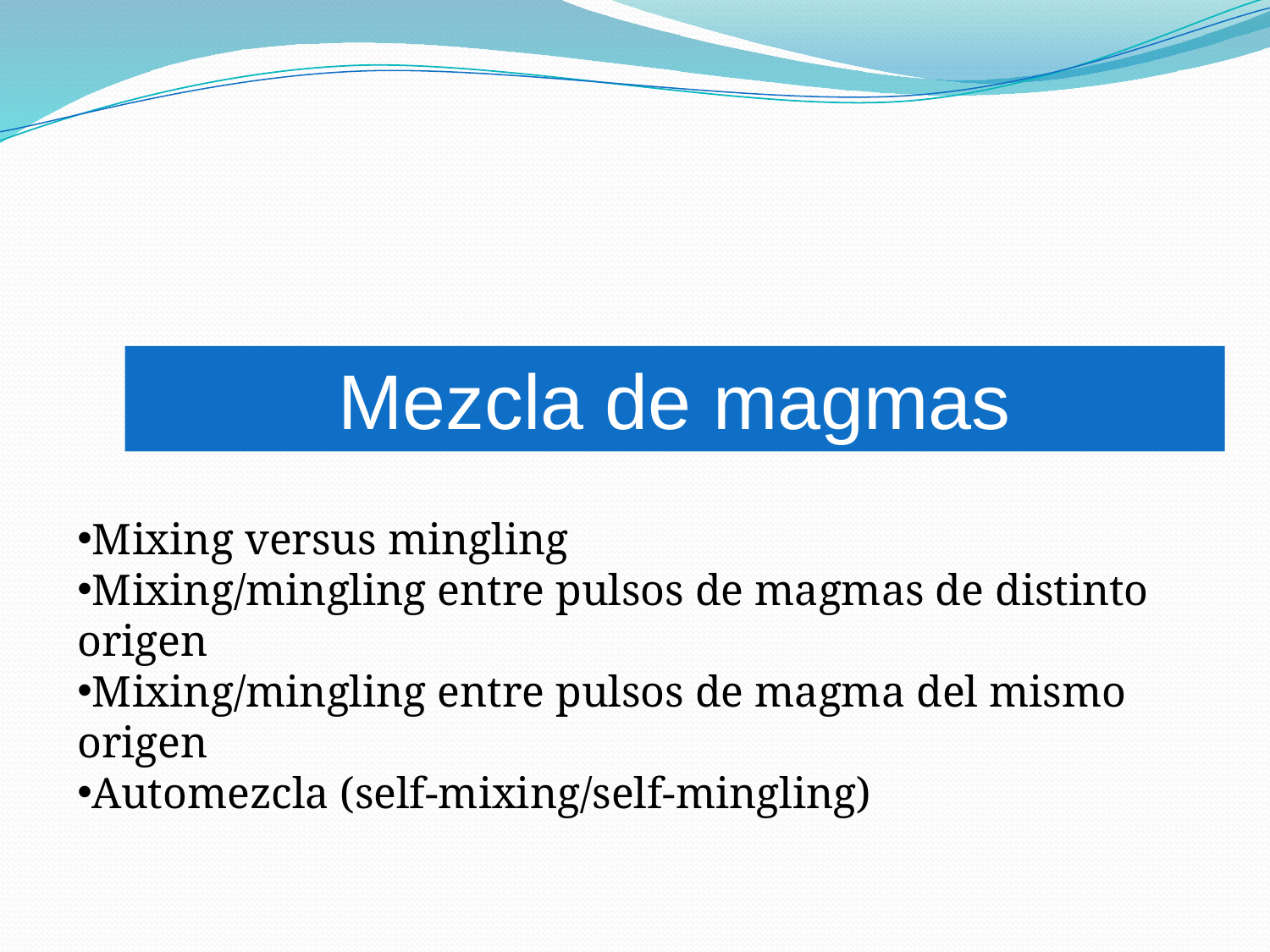

#
Mezcla de magmas
Mixing versus mingling
Mixing/mingling entre pulsos de magmas de distinto origen
Mixing/mingling entre pulsos de magma del mismo origen
Automezcla (self-mixing/self-mingling)